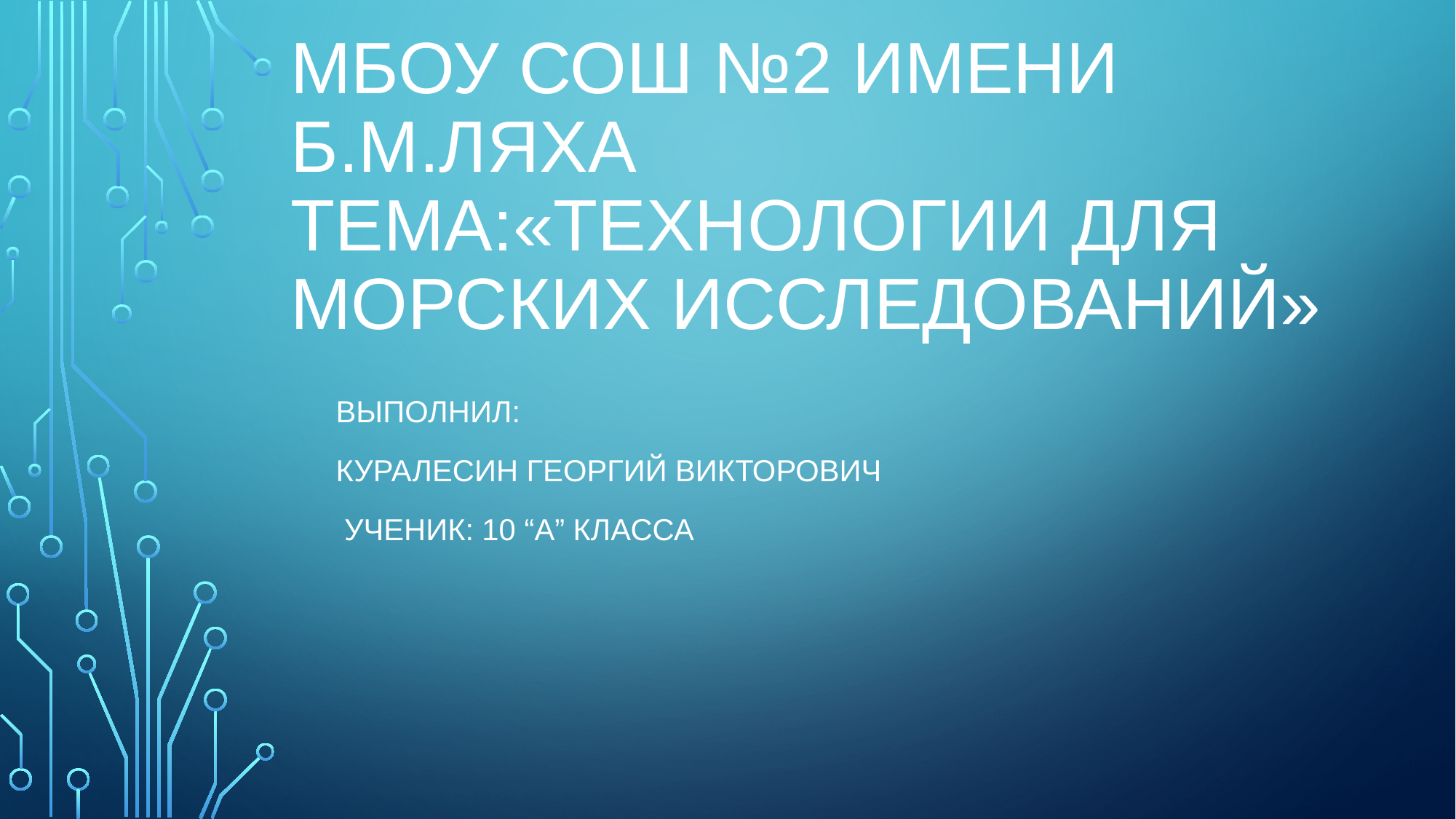

# МБОУ СОШ №2 имени Б.М.Ляха Тема:«Технологии для морских исследований»
Выполнил:
Куралесин Георгий Викторович
 Ученик: 10 “А” класса